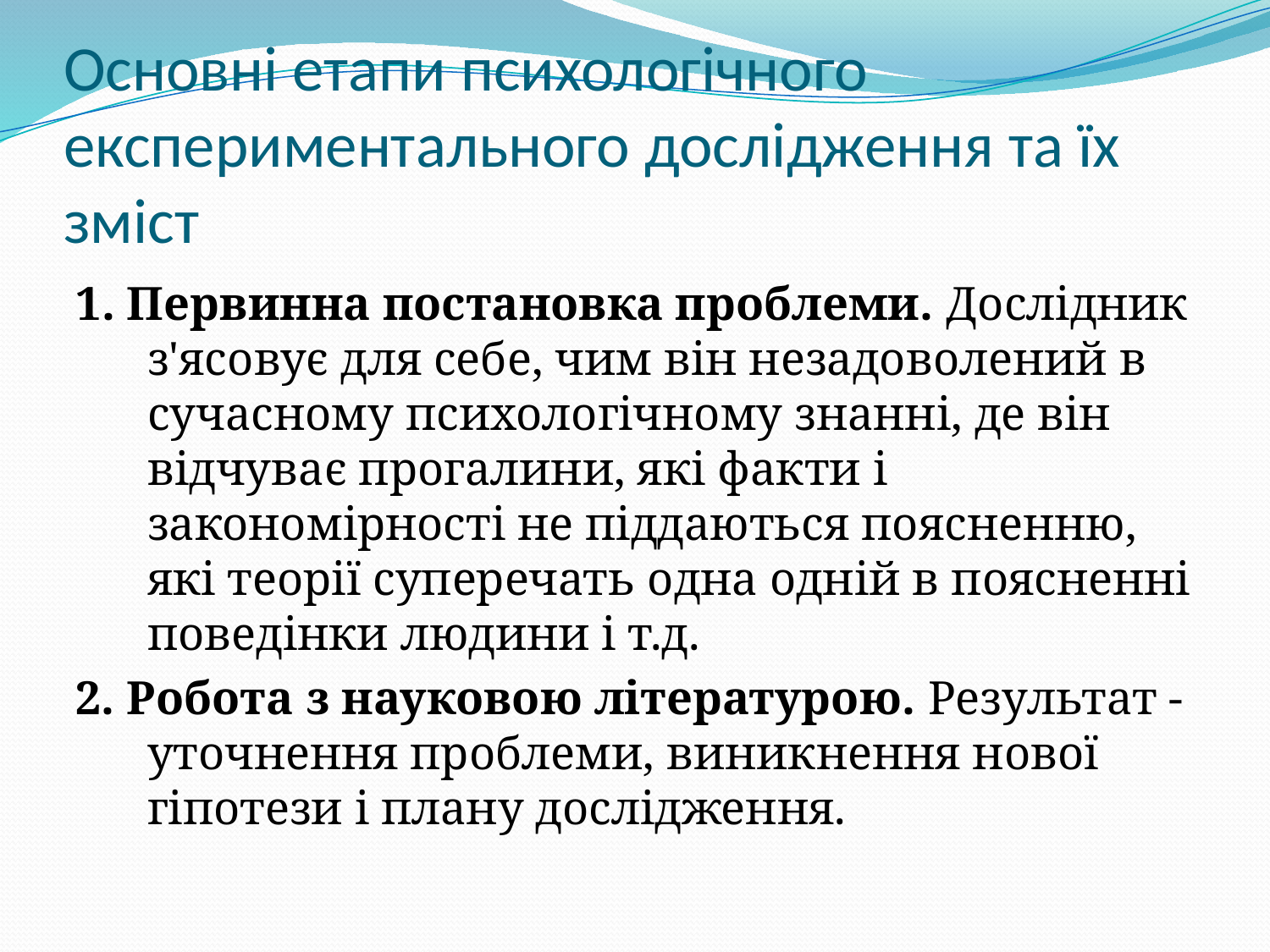

# Основні етапи психологічного експериментального дослідження та їх зміст
1. Первинна постановка проблеми. Дослідник з'ясовує для себе, чим він незадоволений в сучасному психологічному знанні, де він відчуває прогалини, які факти і закономірності не піддаються поясненню, які теорії суперечать одна одній в поясненні поведінки людини і т.д.
2. Робота з науковою літературою. Результат - уточнення проблеми, виникнення нової гіпотези і плану дослідження.